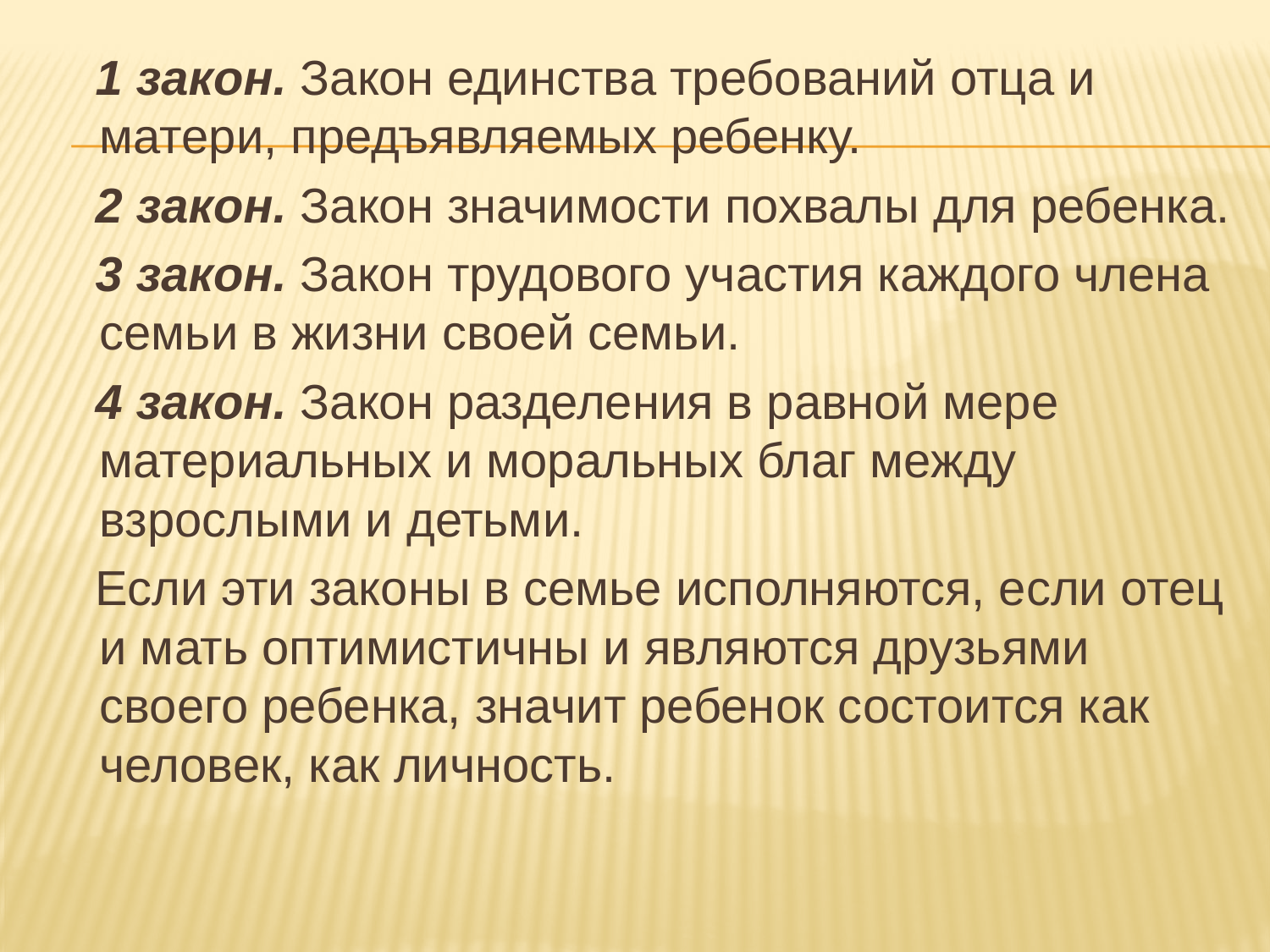

1 закон. Закон единства требований отца и матери, предъявляемых ребенку.
   2 закон. Закон значимости похвалы для ребенка.
   3 закон. Закон трудового участия каждого члена семьи в жизни своей семьи.
   4 закон. Закон разделения в равной мере материальных и моральных благ между взрослыми и детьми.
   Если эти законы в семье исполняются, если отец и мать оптимистичны и являются друзьями своего ребенка, значит ребенок состоится как человек, как личность.